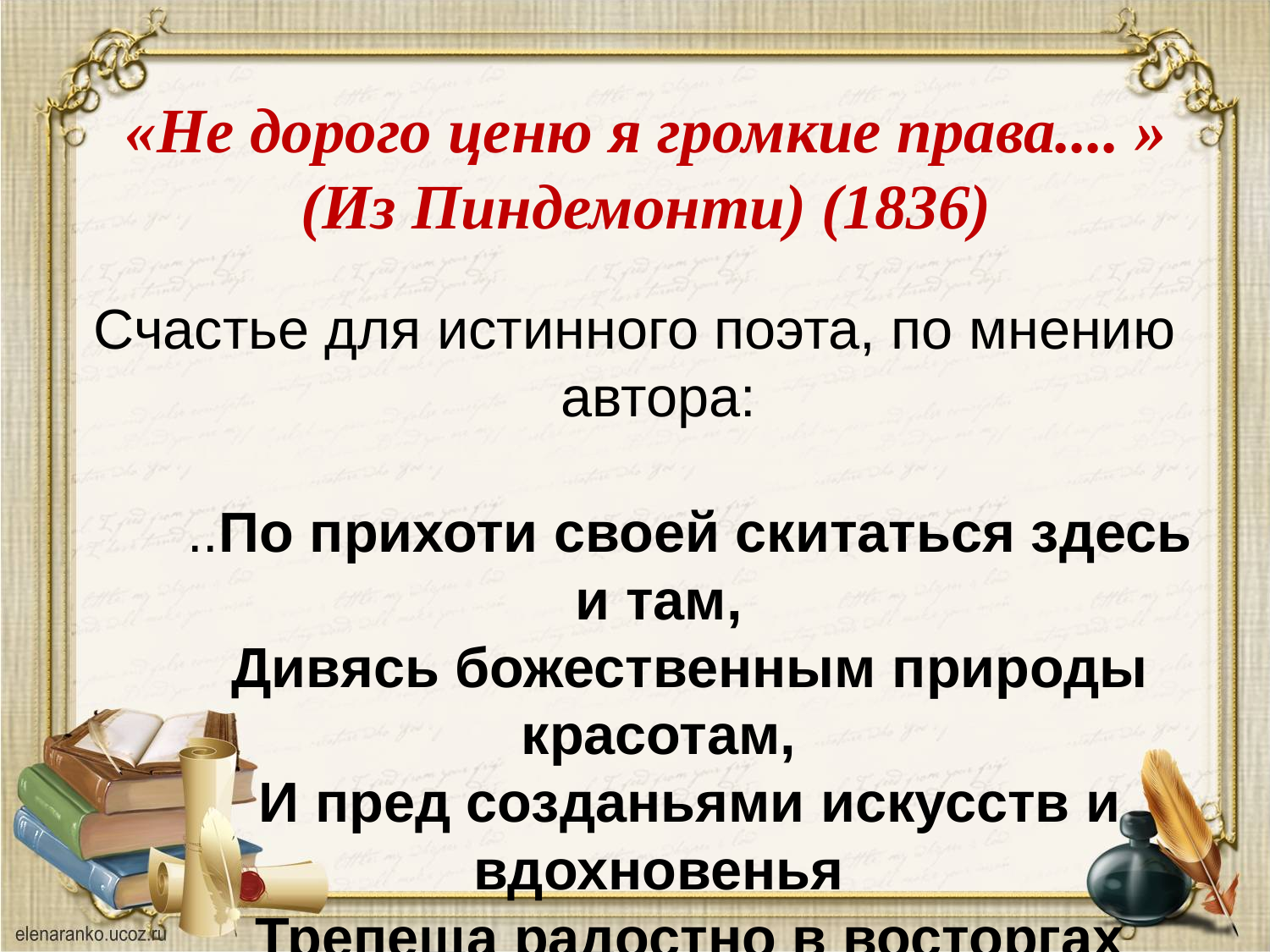

# «Не дорого ценю я громкие права.... » (Из Пиндемонти) (1836)
Счастье для истинного поэта, по мнению автора:
    ..По прихоти своей скитаться здесь и там,
    Дивясь божественным природы красотам,
    И пред созданьями искусств и вдохновенья
    Трепеща радостно в восторгах умиленья…